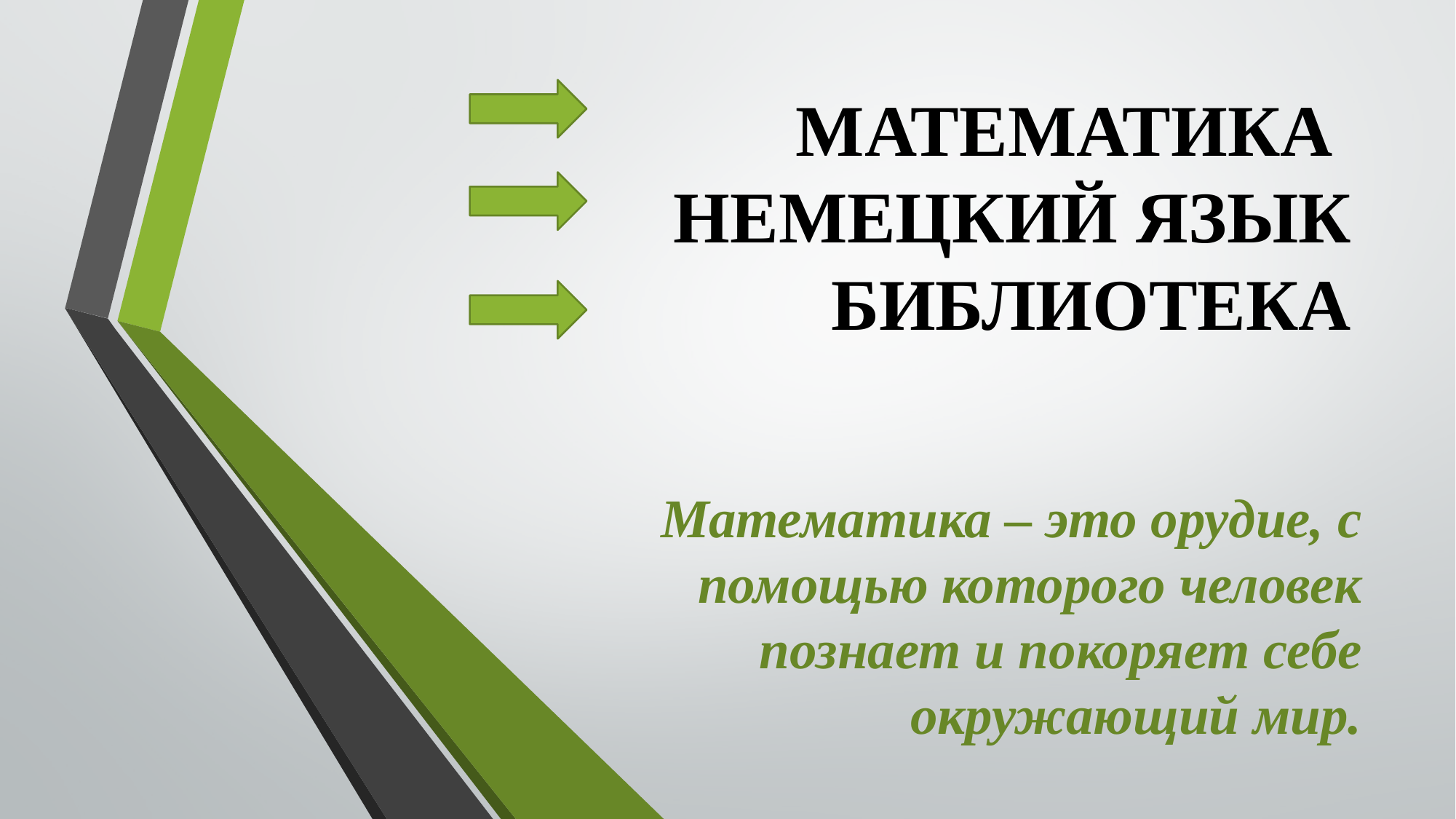

# МАТЕМАТИКА НЕМЕЦКИЙ ЯЗЫК БИБЛИОТЕКА

Математика – это орудие, с помощью которого человек познает и покоряет себе окружающий мир.